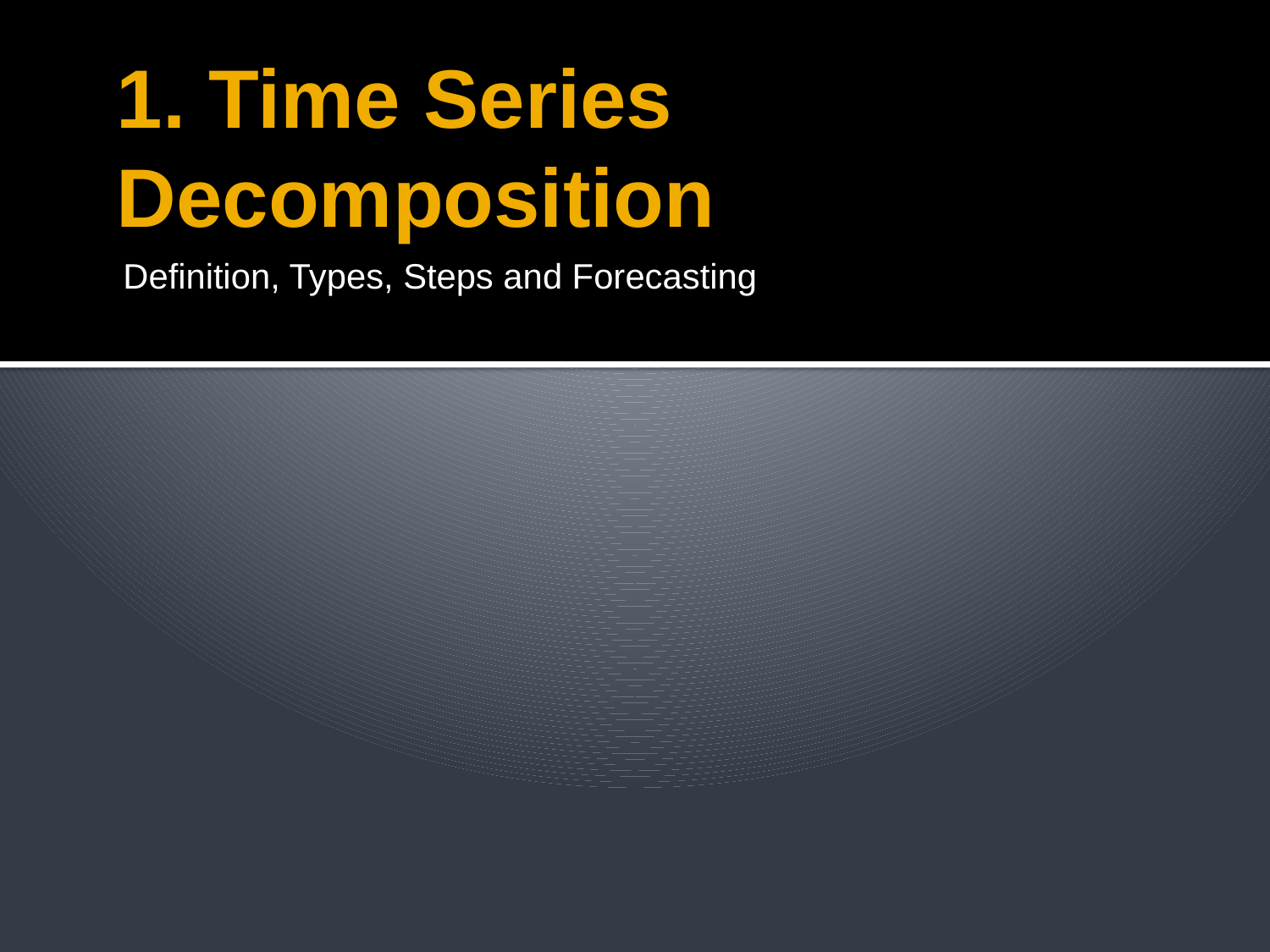

# 1. Time Series Decomposition
Definition, Types, Steps and Forecasting